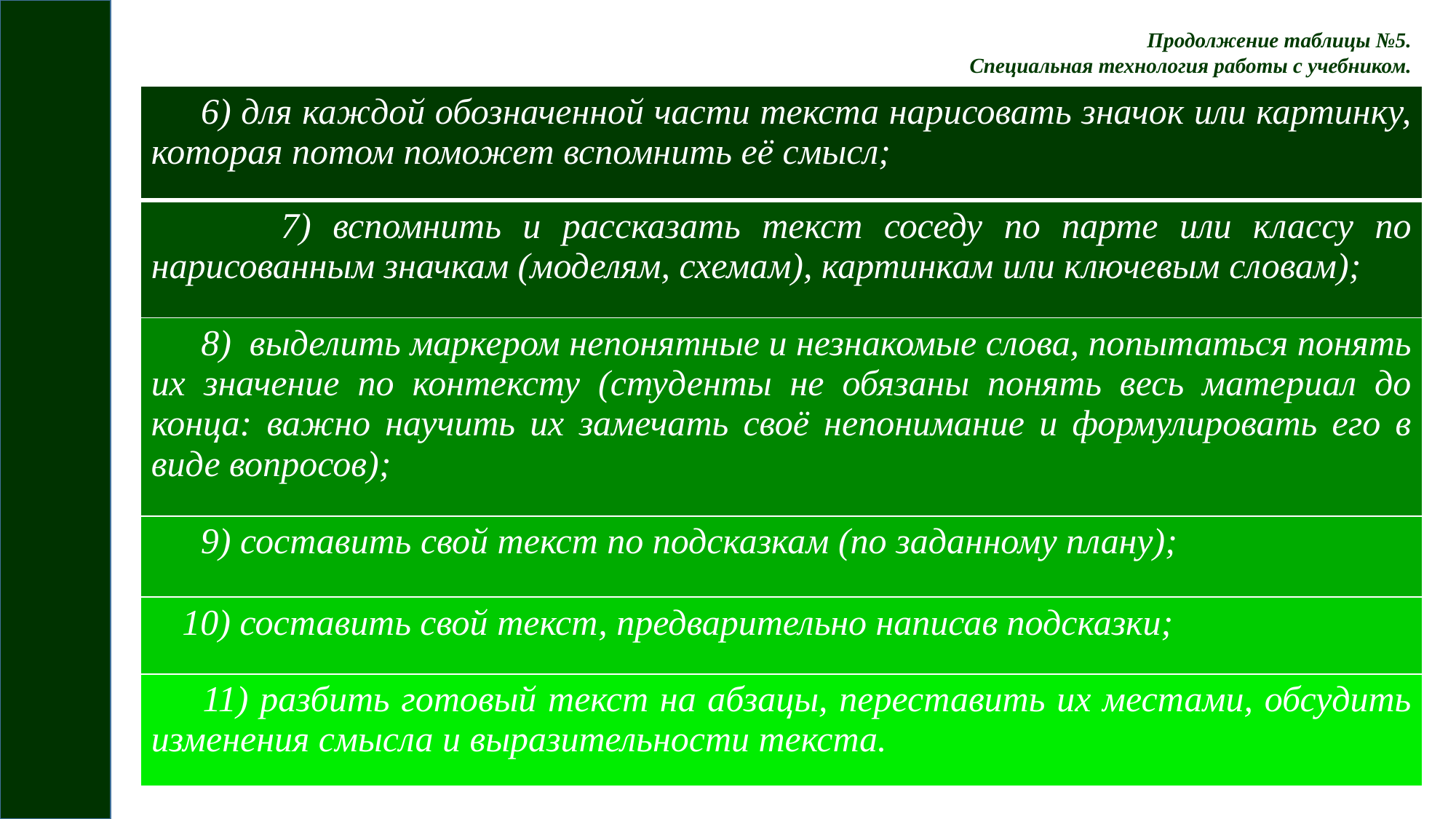

Продолжение таблицы №5.
 Специальная технология работы с учебником.

| 6) для каждой обозначенной части текста нарисовать значок или картинку, которая потом поможет вспомнить её смысл; |
| --- |
| 7) вспомнить и рассказать текст соседу по парте или классу по нарисованным значкам (моделям, схемам), картинкам или ключевым словам); |
| 8) выделить маркером непонятные и незнакомые слова, попытаться понять их значение по контексту (студенты не обязаны понять весь материал до конца: важно научить их замечать своё непонимание и формулировать его в виде вопросов); |
| 9) составить свой текст по подсказкам (по заданному плану); |
| 10) составить свой текст, предварительно написав подсказки; |
| 11) разбить готовый текст на абзацы, переставить их местами, обсудить изменения смысла и выразительности текста. |